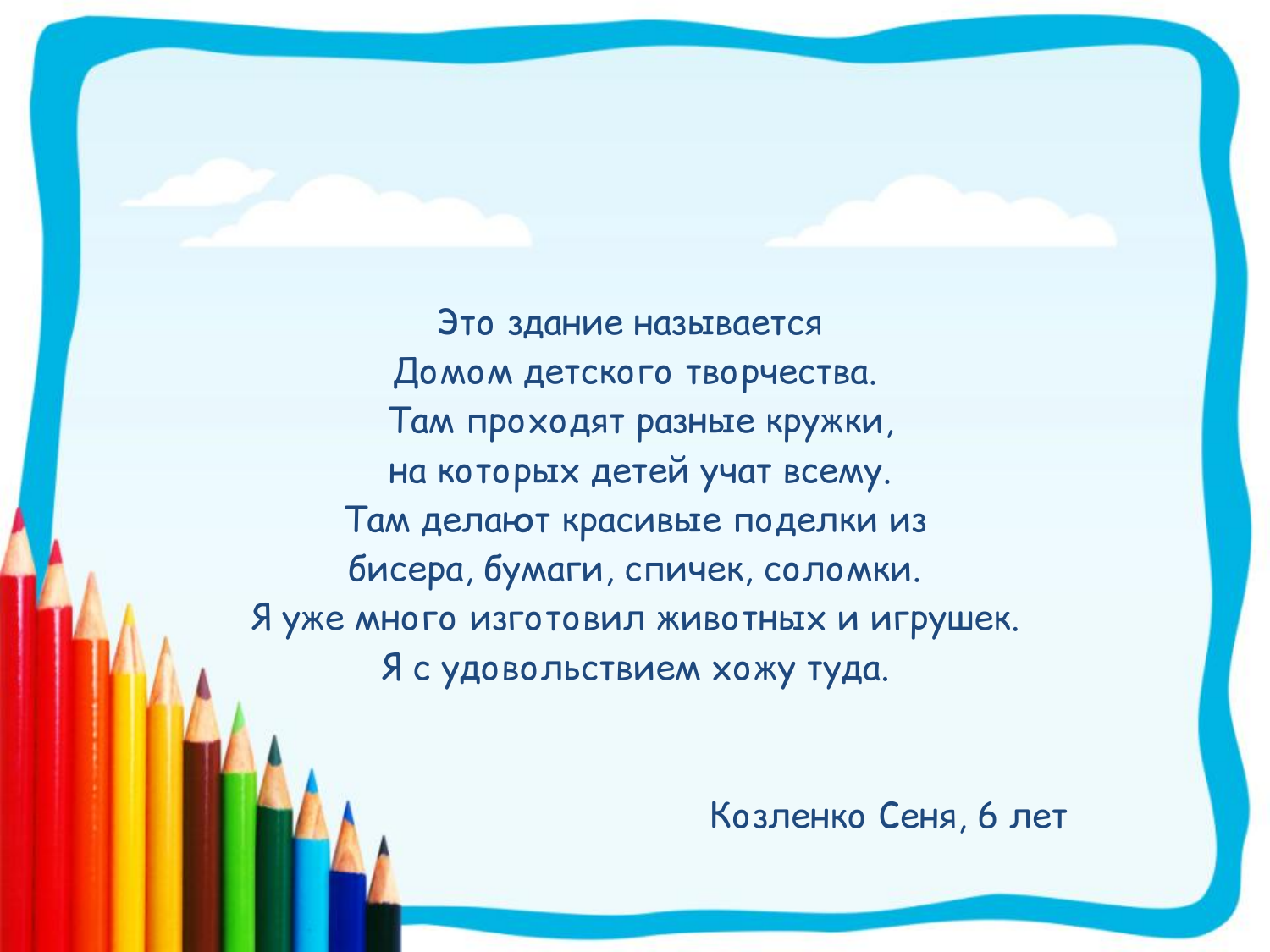

#

Это здание называется
Домом детского творчества.
 Там проходят разные кружки,
 на которых детей учат всему.
Там делают красивые поделки из
бисера, бумаги, спичек, соломки.
Я уже много изготовил животных и игрушек.
Я с удовольствием хожу туда.

                                                Козленко Сеня, 6 лет